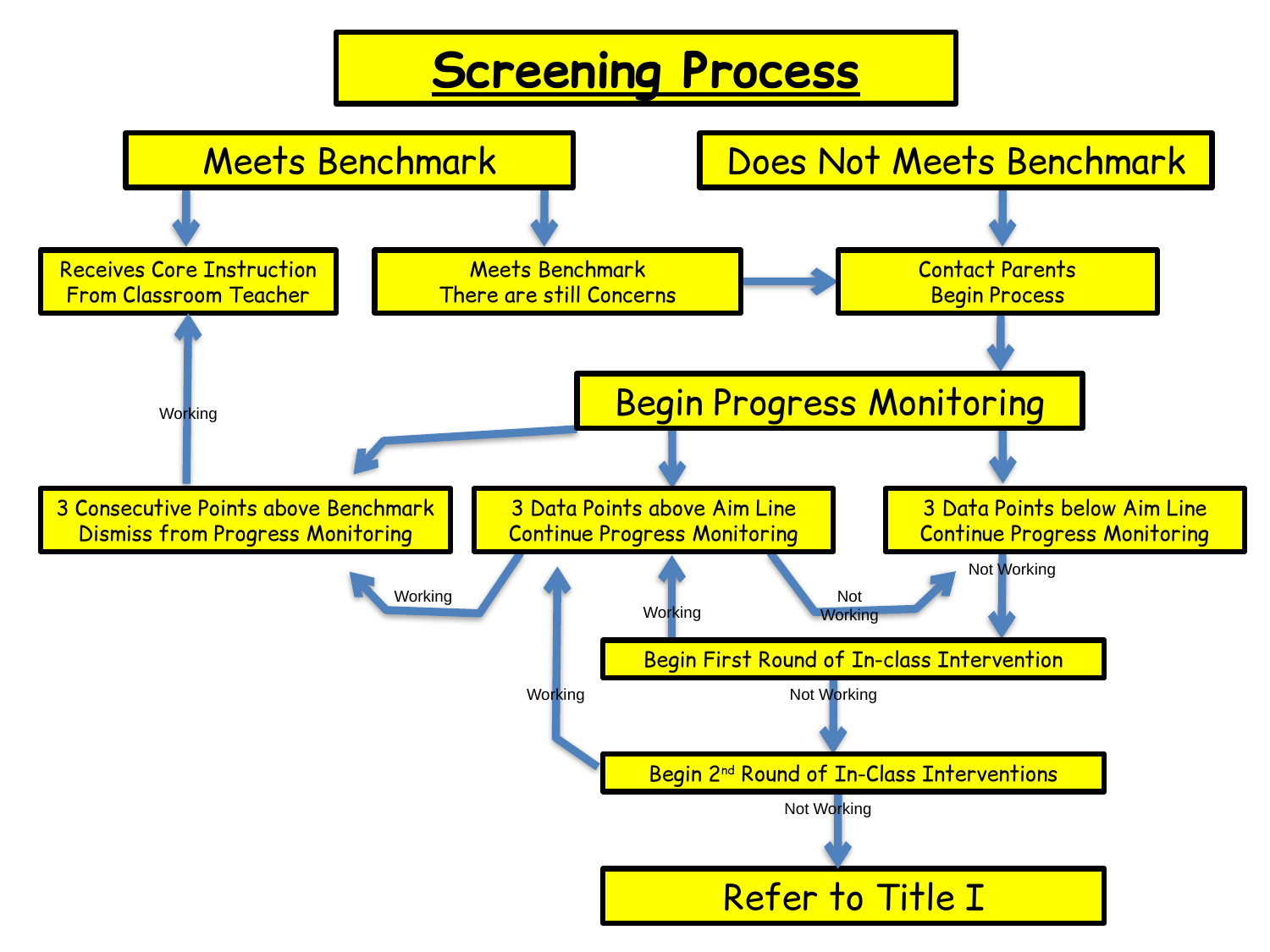

Screening Process
Meets Benchmark
Does Not Meets Benchmark
Receives Core Instruction
From Classroom Teacher
Meets Benchmark
There are still Concerns
Contact Parents
Begin Process
Begin Progress Monitoring
Working

3 Consecutive Points above Benchmark
Dismiss from Progress Monitoring
3 Data Points above Aim Line
Continue Progress Monitoring
3 Data Points below Aim Line
Continue Progress Monitoring

Not Working

Working
Not Working
Working
Begin First Round of In-class Intervention
Working
Not Working
Begin 2nd Round of In-Class Interventions
Not Working
Refer to Title I